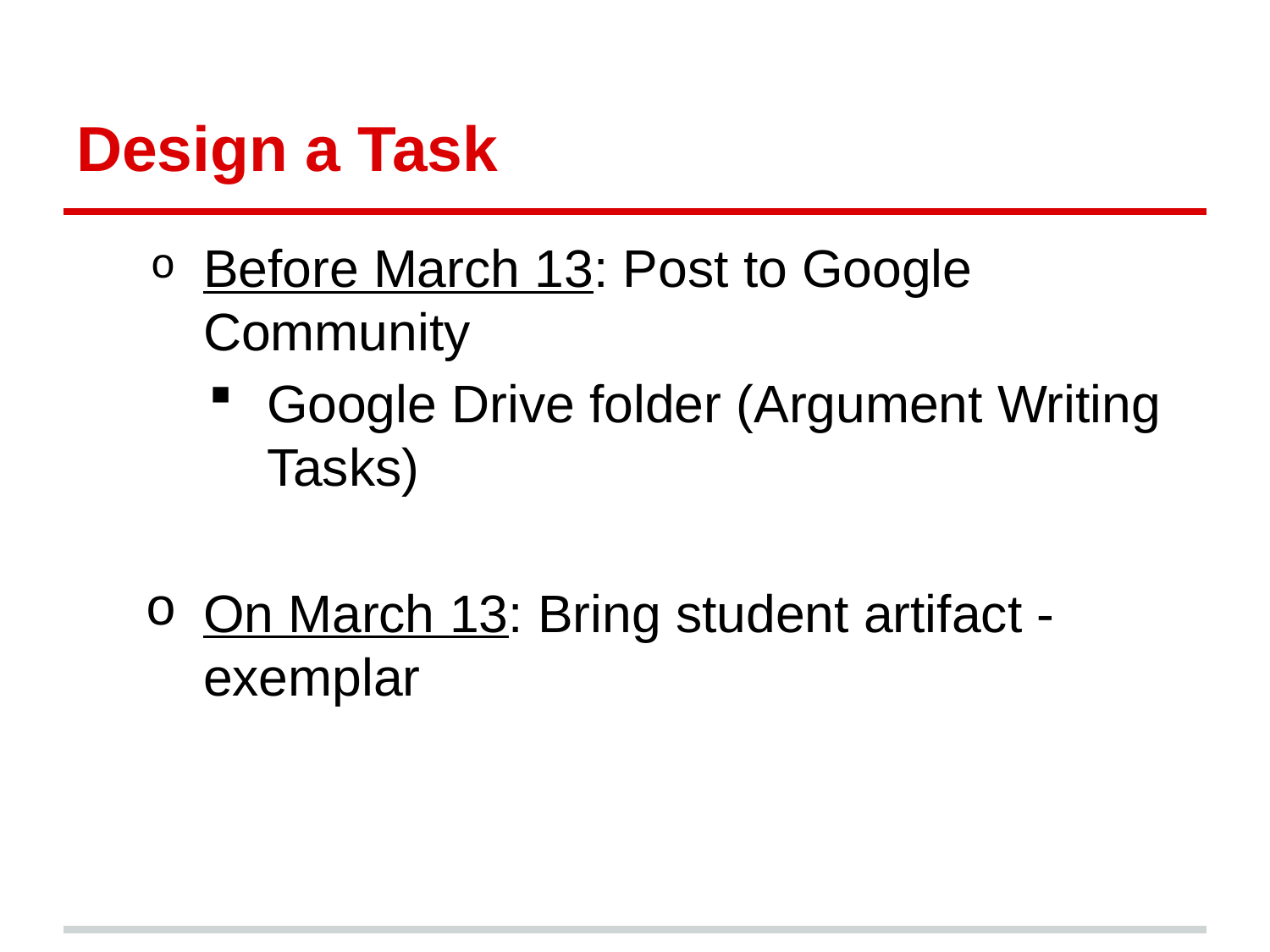

# Design a Task
Before March 13: Post to Google Community
Google Drive folder (Argument Writing Tasks)

On March 13: Bring student artifact - exemplar